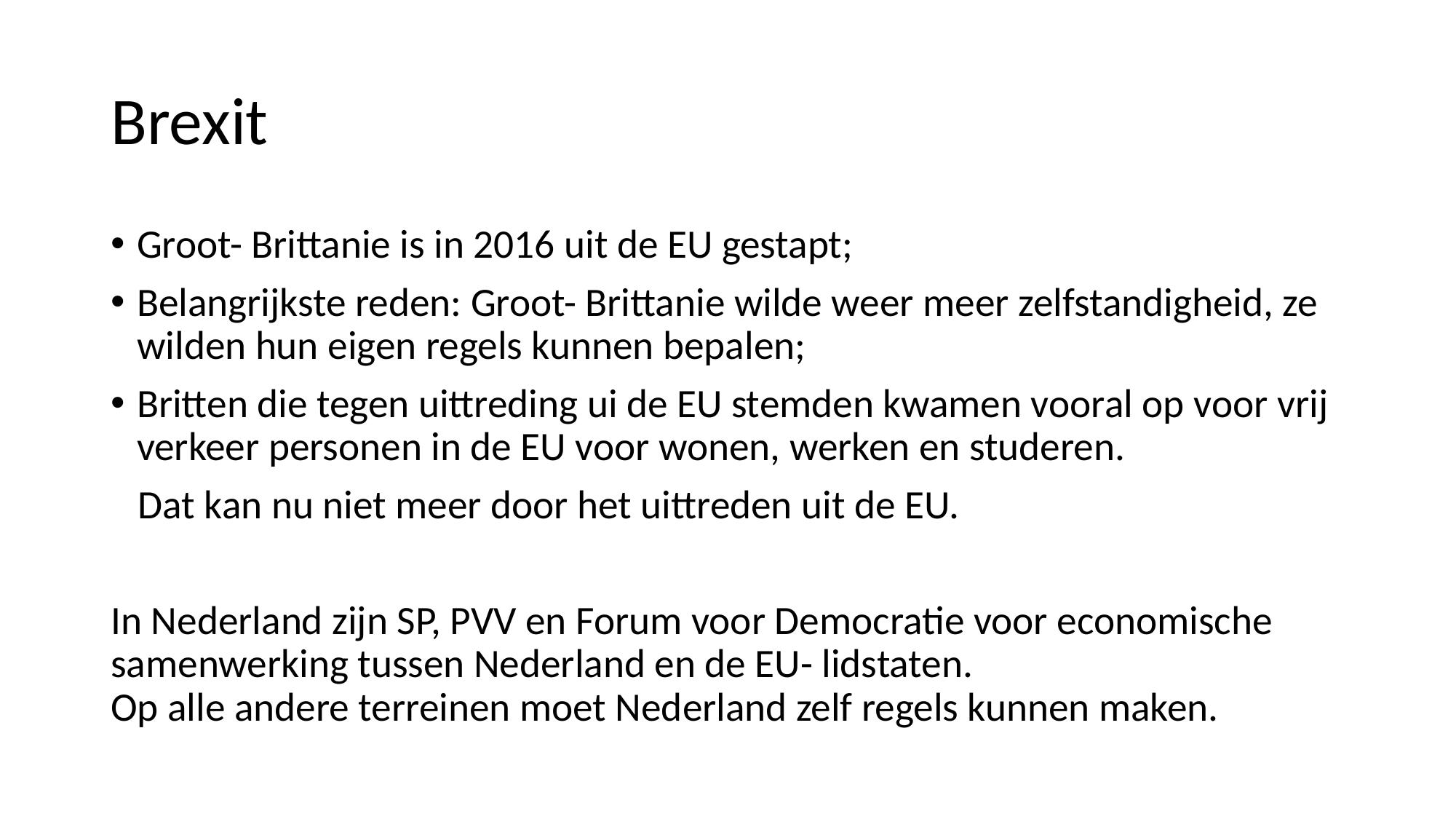

# Brexit
Groot- Brittanie is in 2016 uit de EU gestapt;
Belangrijkste reden: Groot- Brittanie wilde weer meer zelfstandigheid, ze wilden hun eigen regels kunnen bepalen;
Britten die tegen uittreding ui de EU stemden kwamen vooral op voor vrij verkeer personen in de EU voor wonen, werken en studeren.
   Dat kan nu niet meer door het uittreden uit de EU.

In Nederland zijn SP, PVV en Forum voor Democratie voor economische samenwerking tussen Nederland en de EU- lidstaten.
Op alle andere terreinen moet Nederland zelf regels kunnen maken.